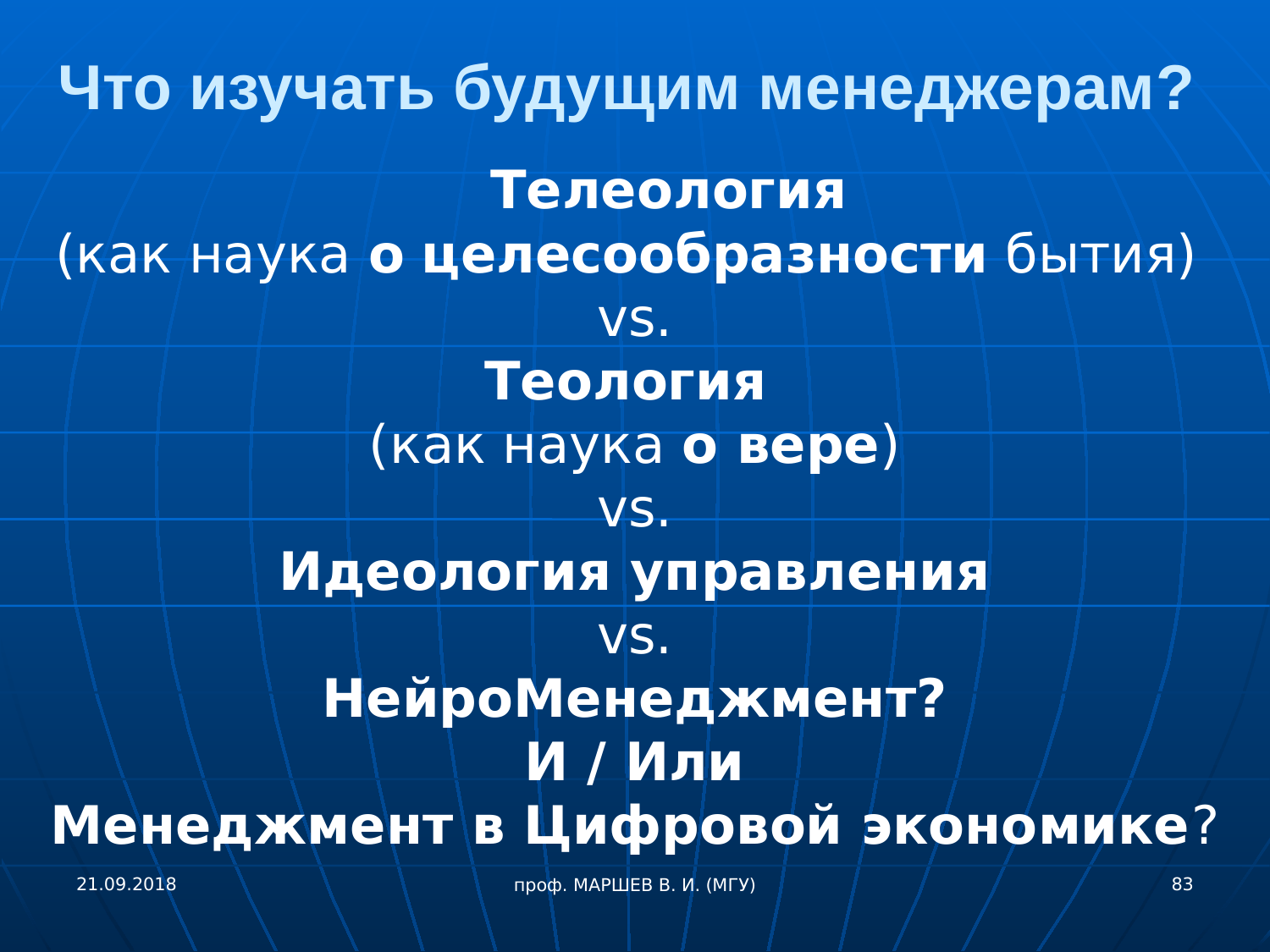

# Что изучать будущим менеджерам?
	Телеология
(как наука о целесообразности бытия)
vs.
Теология
(как наука о вере)
vs.
Идеология управления
vs.
НейроМенеджмент?
И / Или
Менеджмент в Цифровой экономике?
21.09.2018
83
проф. МАРШЕВ В. И. (МГУ)